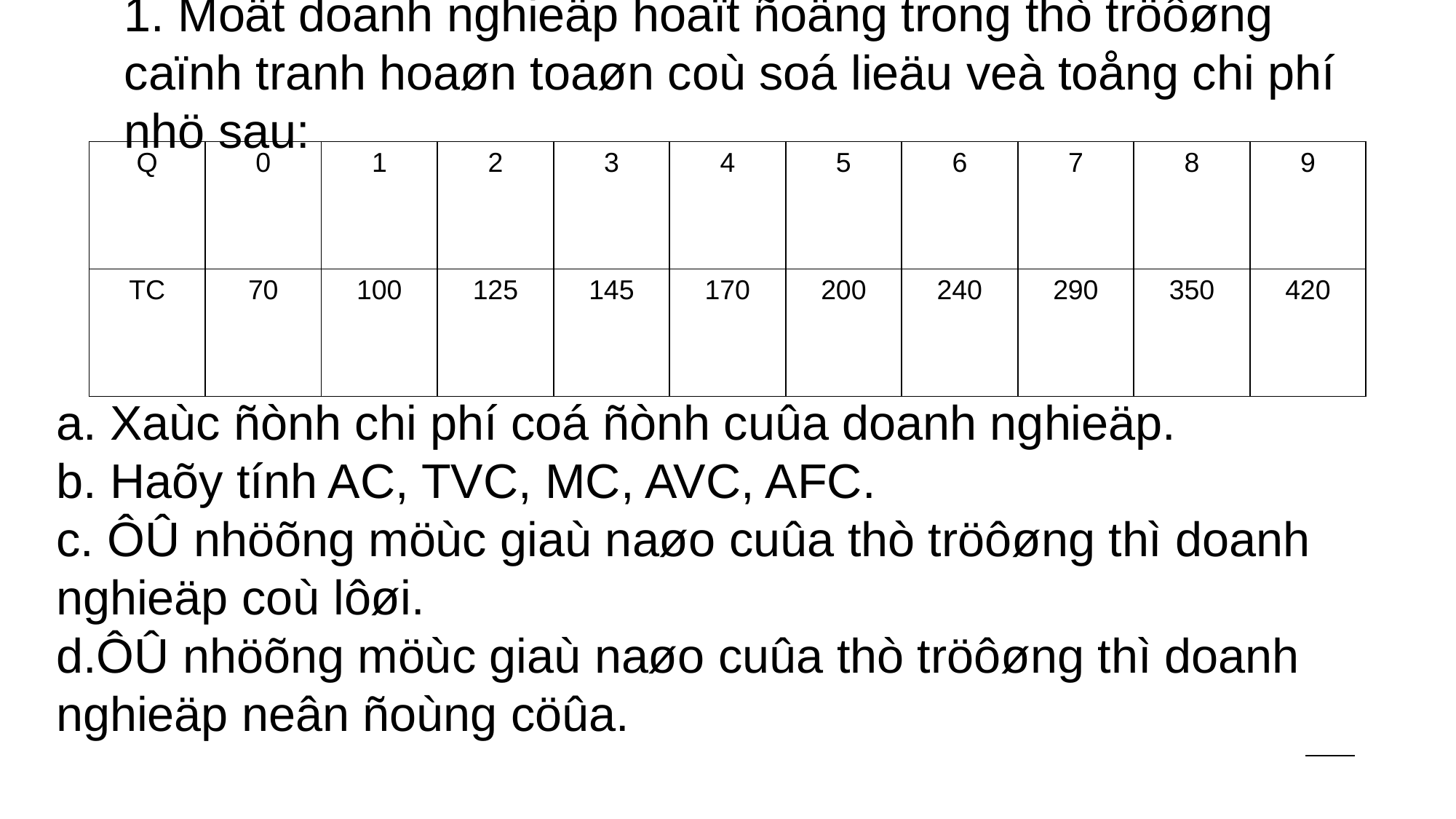

1. Moät doanh nghieäp hoaït ñoäng trong thò tröôøng caïnh tranh hoaøn toaøn coù soá lieäu veà toång chi phí nhö sau:
| Q | 0 | 1 | 2 | 3 | 4 | 5 | 6 | 7 | 8 | 9 |
| --- | --- | --- | --- | --- | --- | --- | --- | --- | --- | --- |
| TC | 70 | 100 | 125 | 145 | 170 | 200 | 240 | 290 | 350 | 420 |
a. Xaùc ñònh chi phí coá ñònh cuûa doanh nghieäp.
b. Haõy tính AC, TVC, MC, AVC, AFC.
c. ÔÛ nhöõng möùc giaù naøo cuûa thò tröôøng thì doanh nghieäp coù lôøi.
d.ÔÛ nhöõng möùc giaù naøo cuûa thò tröôøng thì doanh nghieäp neân ñoùng cöûa.